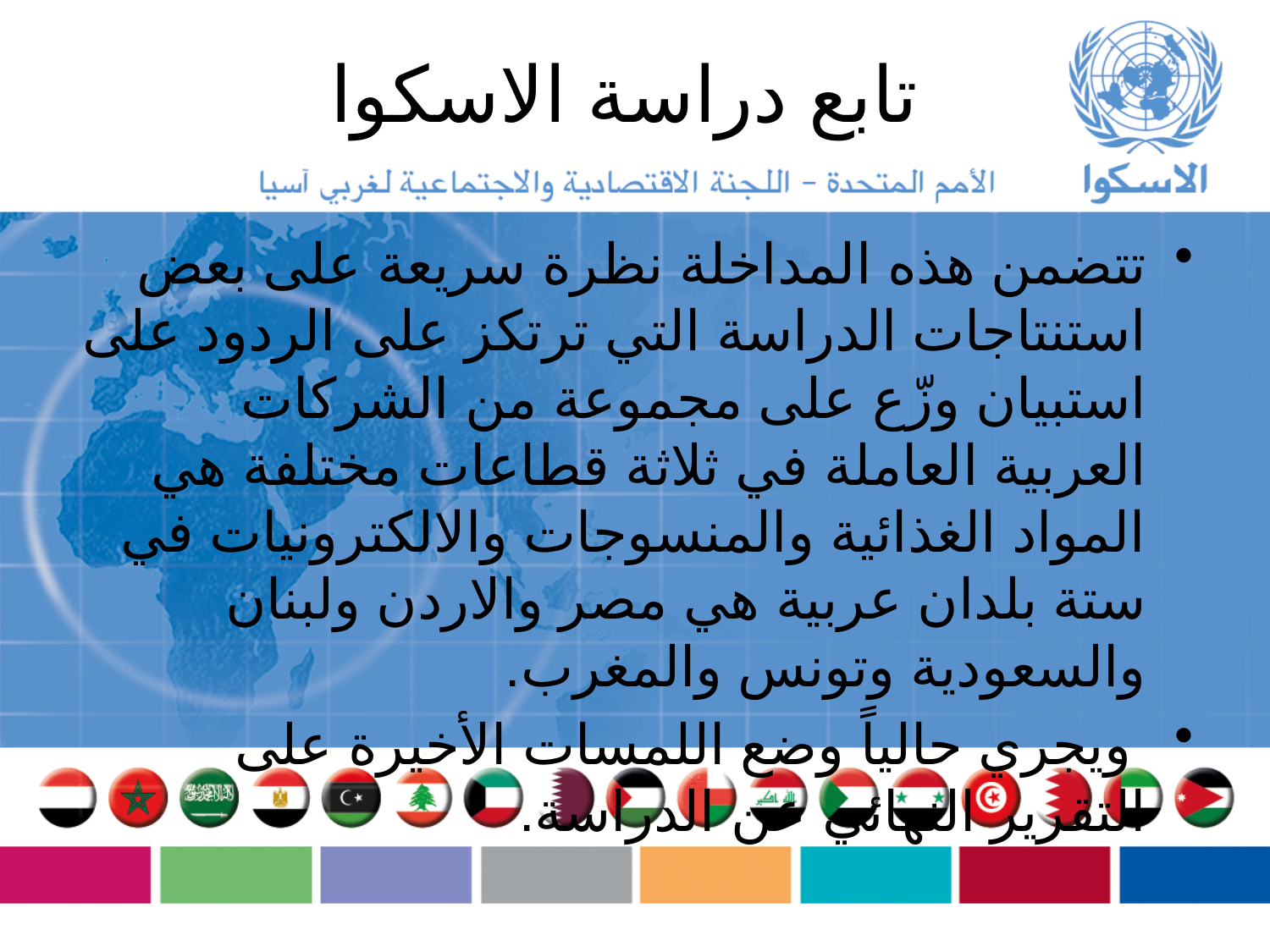

# تابع دراسة الاسكوا
تتضمن هذه المداخلة نظرة سريعة على بعض استنتاجات الدراسة التي ترتكز على الردود على استبيان وزّع على مجموعة من الشركات العربية العاملة في ثلاثة قطاعات مختلفة هي المواد الغذائية والمنسوجات والالكترونيات في ستة بلدان عربية هي مصر والاردن ولبنان والسعودية وتونس والمغرب.
 ويجري حالياً وضع اللمسات الأخيرة على التقرير النهائي عن الدراسة.